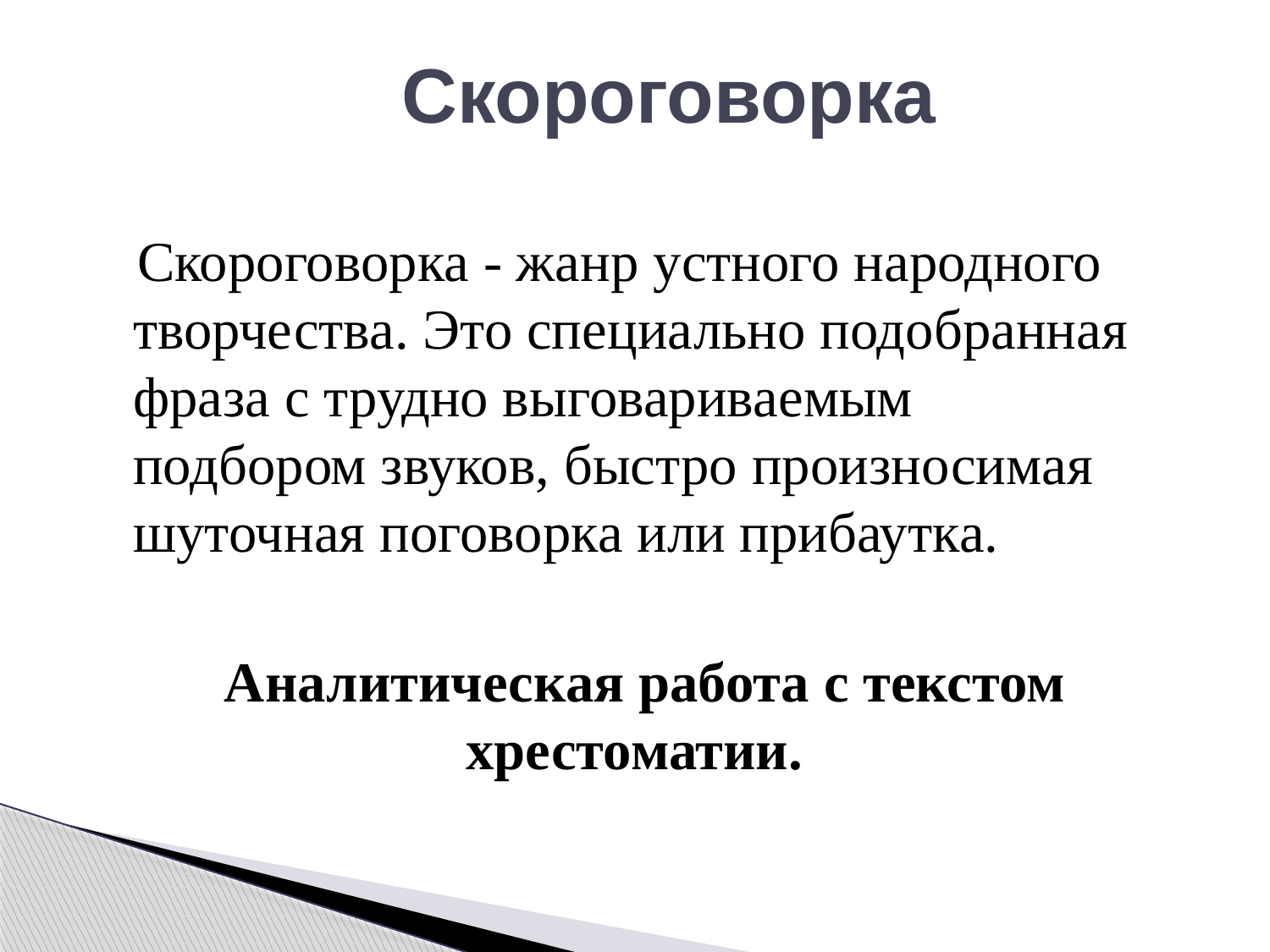

# Скороговорка
   Скороговорка - жанр устного народного творчества. Это специально подобранная фраза с трудно выговариваемым подбором звуков, быстро произносимая шуточная поговорка или прибаутка.

    Аналитическая работа с текстом хрестоматии.